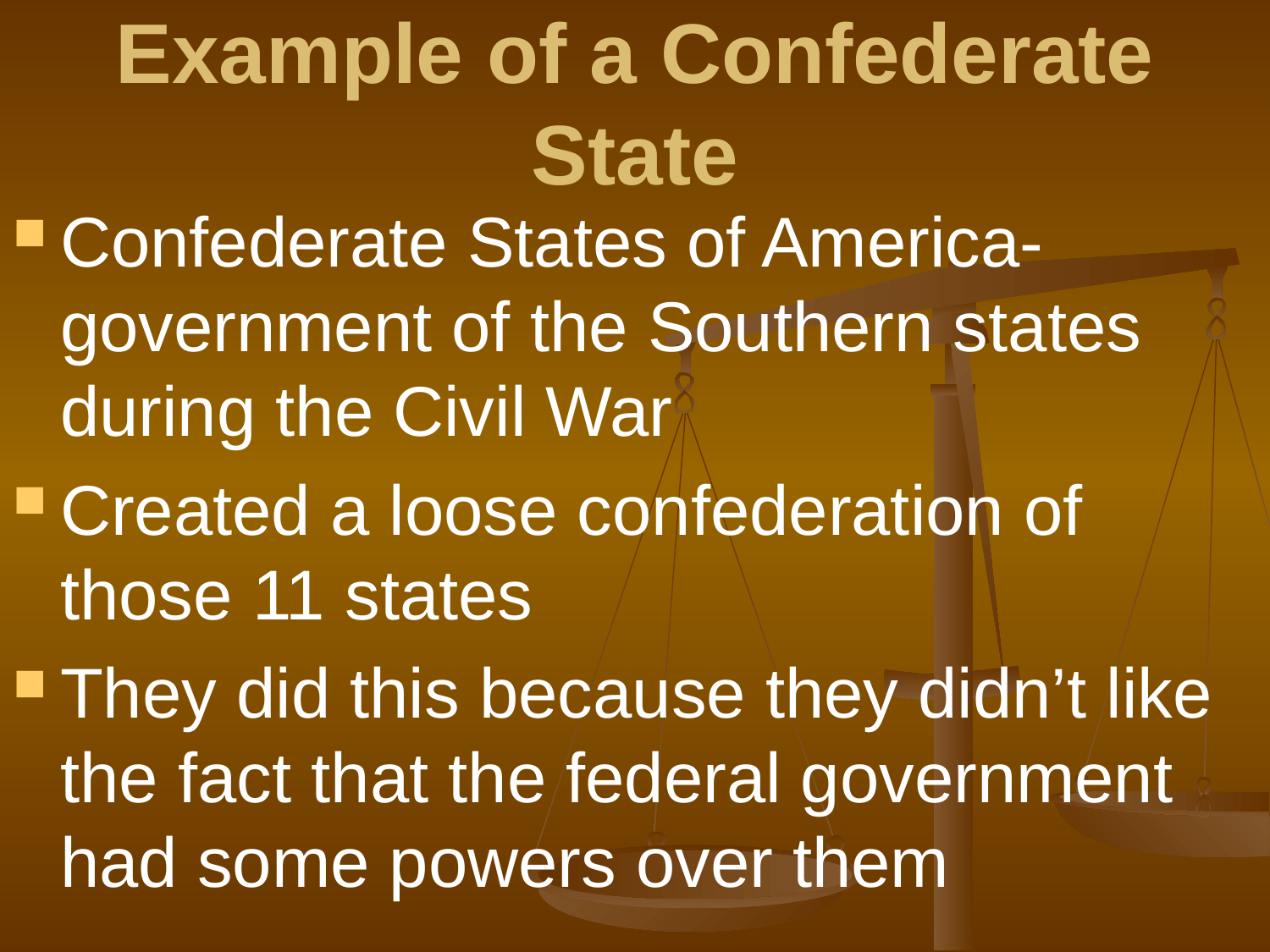

# Example of a Confederate State
Confederate States of America-government of the Southern states during the Civil War
Created a loose confederation of those 11 states
They did this because they didn’t like the fact that the federal government had some powers over them